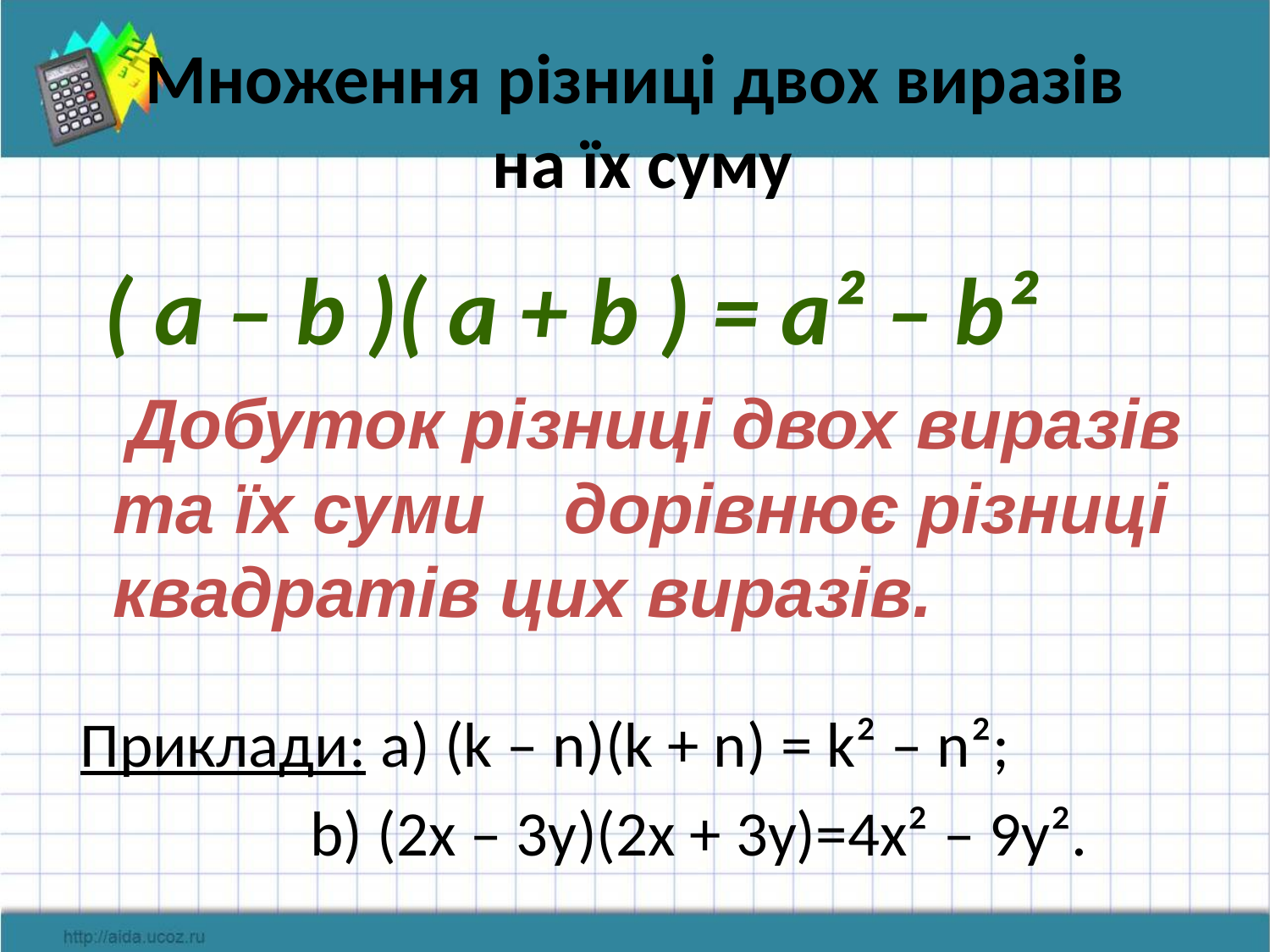

# Множення різниці двох виразів на їх суму
   ( a – b )( a + b ) = a² – b²
    Добуток різниці двох виразів та їх суми    дорівнює різниці квадратів цих виразів.

 Приклади: a) (k – n)(k + n) = k² – n²;
                 b) (2х – 3у)(2х + 3у)=4x² – 9y².